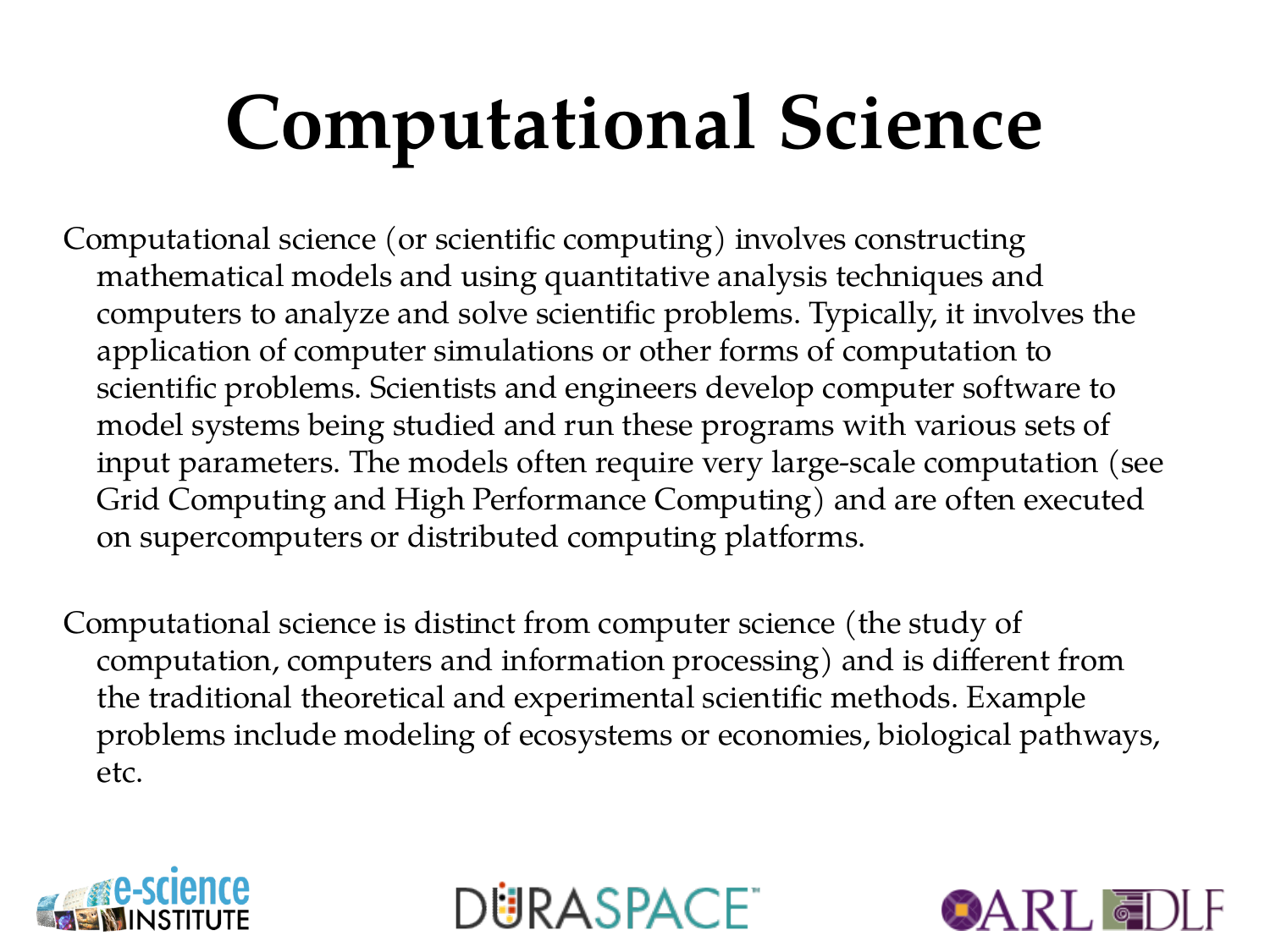

# Computational Science
Computational science (or scientific computing) involves constructing mathematical models and using quantitative analysis techniques and computers to analyze and solve scientific problems. Typically, it involves the application of computer simulations or other forms of computation to scientific problems. Scientists and engineers develop computer software to model systems being studied and run these programs with various sets of input parameters. The models often require very large-scale computation (see Grid Computing and High Performance Computing) and are often executed on supercomputers or distributed computing platforms.

Computational science is distinct from computer science (the study of computation, computers and information processing) and is different from the traditional theoretical and experimental scientific methods. Example problems include modeling of ecosystems or economies, biological pathways, etc.